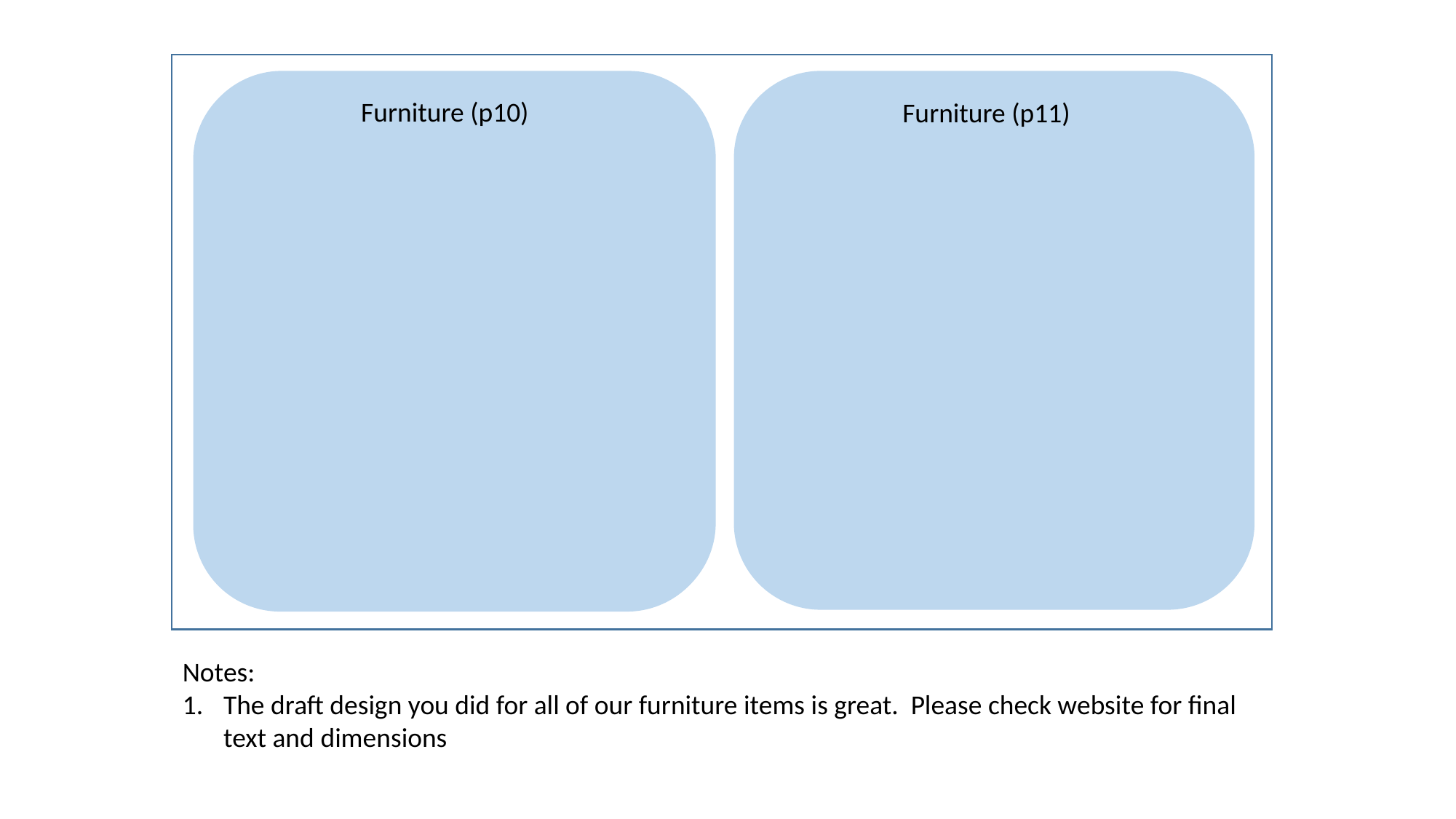

Furniture (p10)
Furniture (p11)
Notes:
The draft design you did for all of our furniture items is great.  Please check website for final text and dimensions